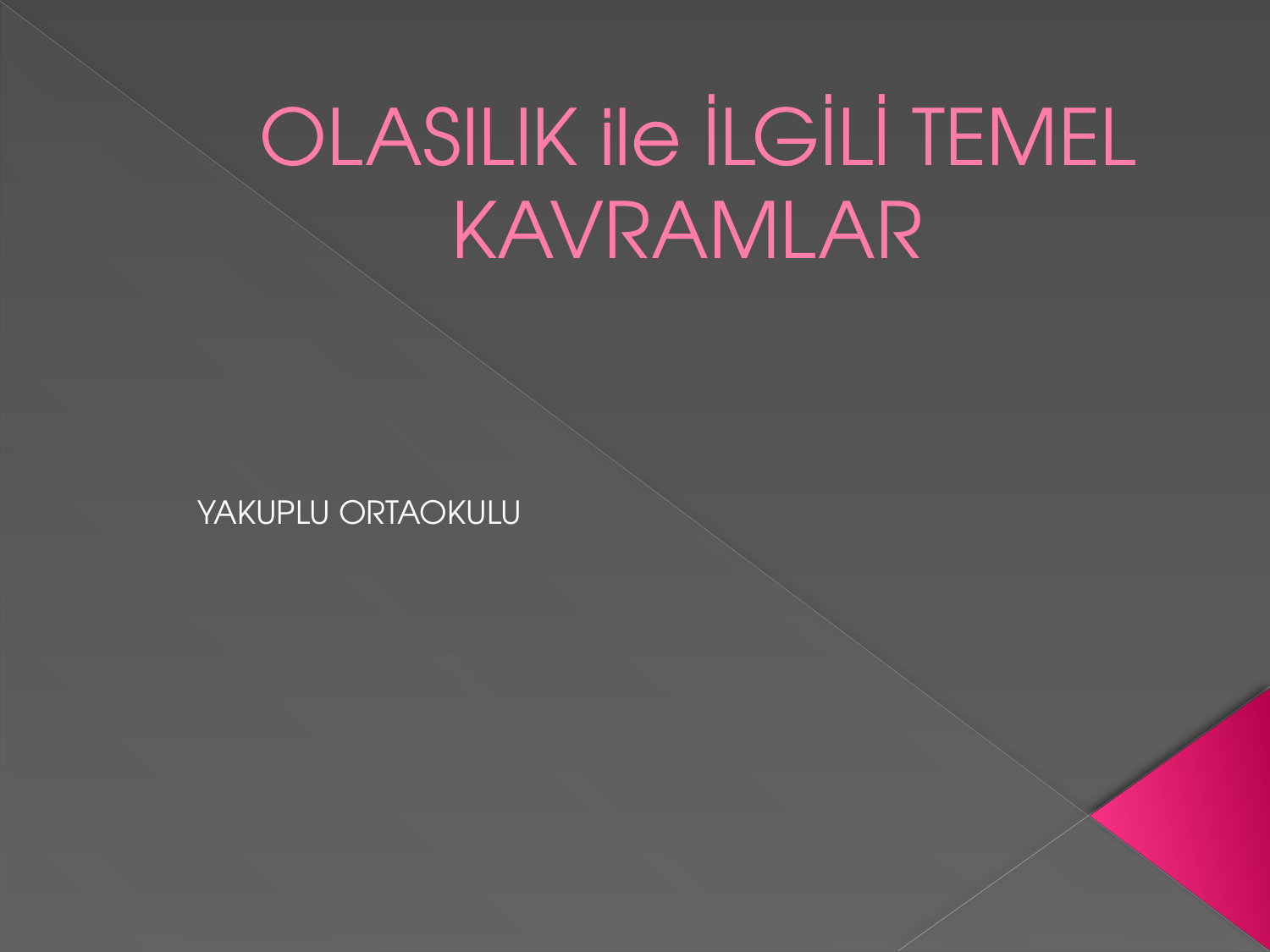

# OLASILIK ile İLGİLİ TEMEL KAVRAMLAR
YAKUPLU ORTAOKULU